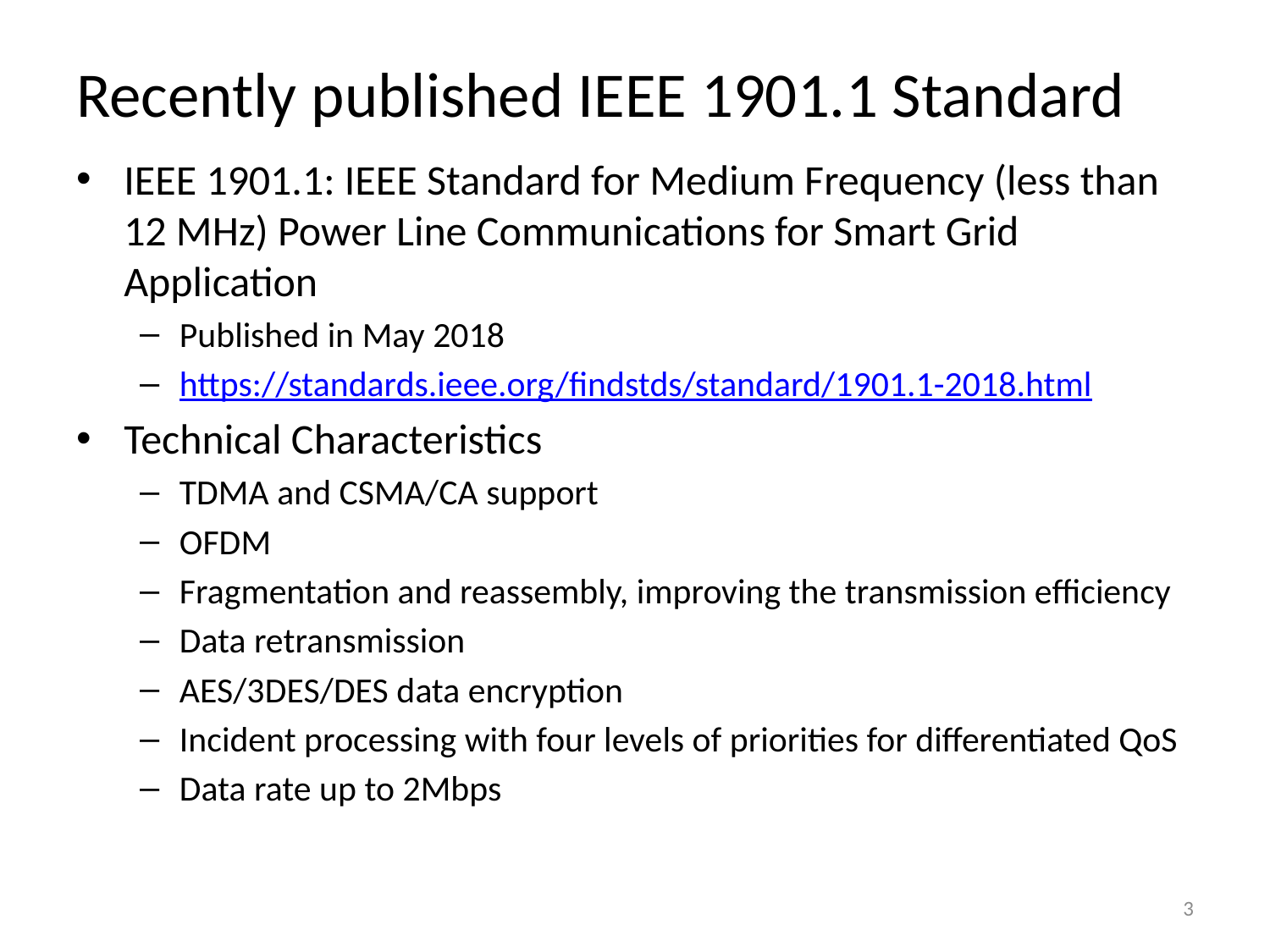

# Recently published IEEE 1901.1 Standard
IEEE 1901.1: IEEE Standard for Medium Frequency (less than 12 MHz) Power Line Communications for Smart Grid Application
Published in May 2018
https://standards.ieee.org/findstds/standard/1901.1-2018.html
Technical Characteristics
TDMA and CSMA/CA support
OFDM
Fragmentation and reassembly, improving the transmission efficiency
Data retransmission
AES/3DES/DES data encryption
Incident processing with four levels of priorities for differentiated QoS
Data rate up to 2Mbps
3